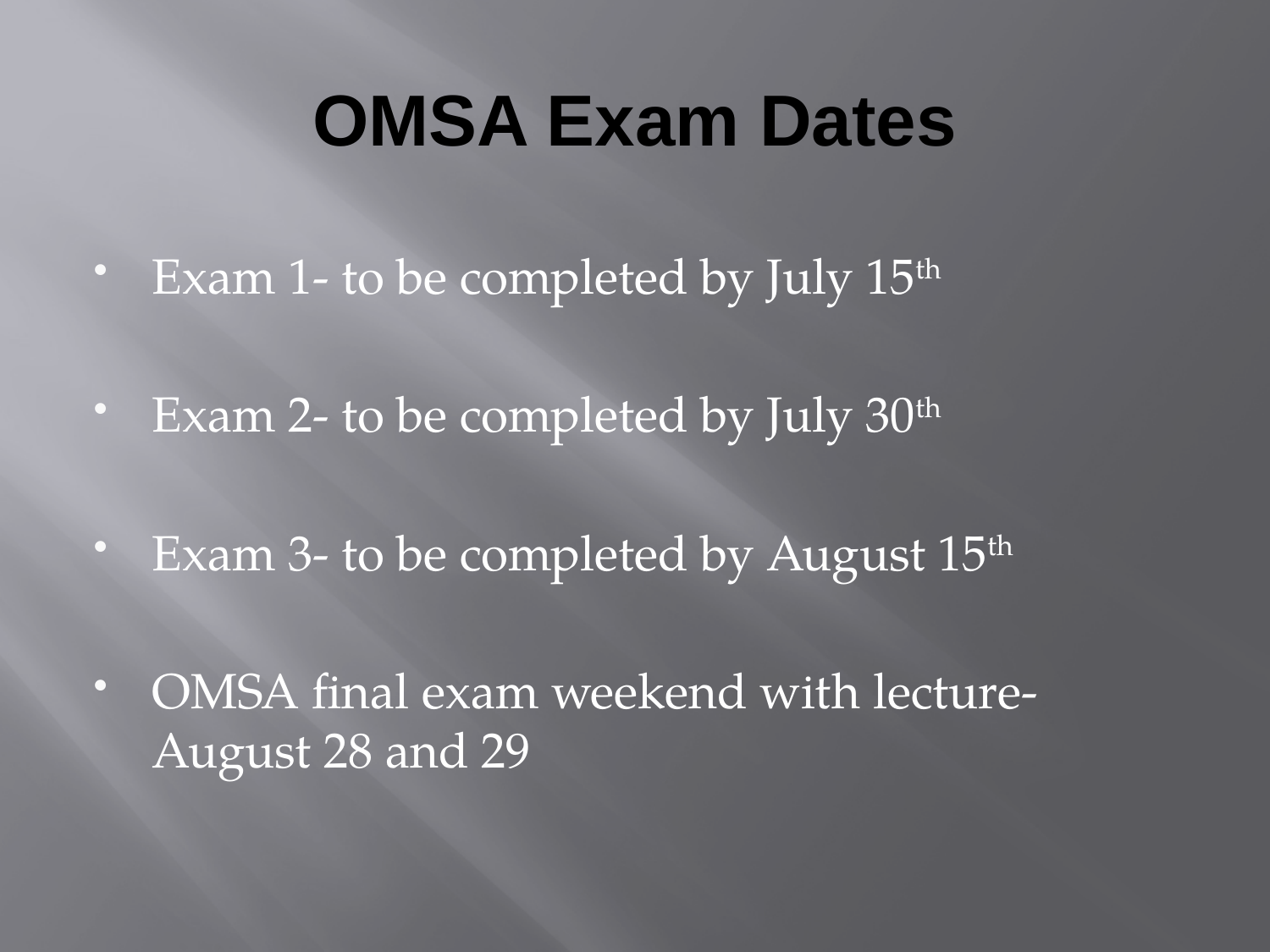

# OMSA Exam Dates

Exam 1- to be completed by July 15th

Exam 2- to be completed by July 30th

Exam 3- to be completed by August 15th

OMSA final exam weekend with lecture-August 28 and 29